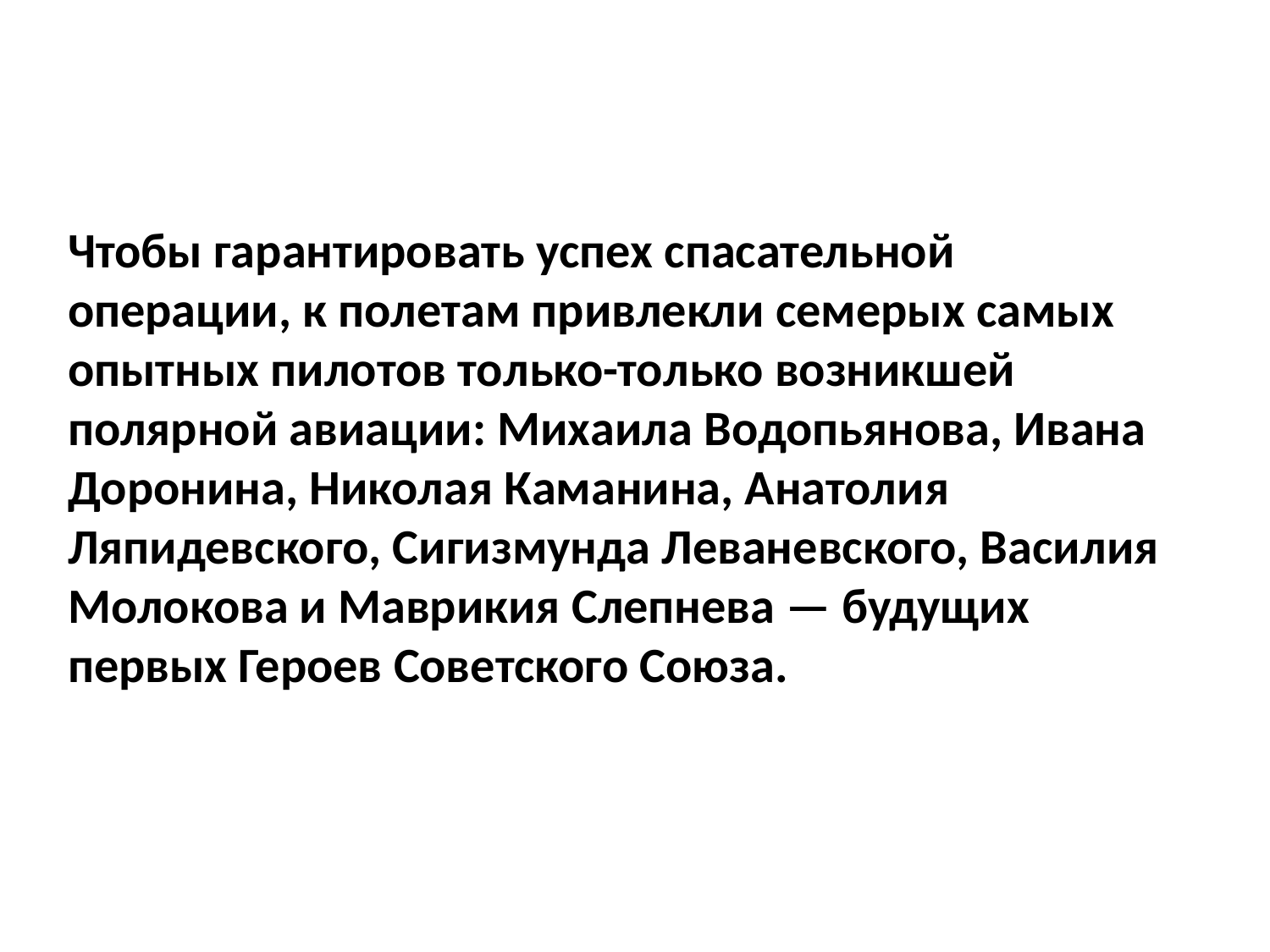

# Чтобы гарантировать успех спасательной операции, к полетам привлекли семерых самых опытных пилотов только-только возникшей полярной авиации: Михаила Водопьянова, Ивана Доронина, Николая Каманина, Анатолия Ляпидевского, Сигизмунда Леваневского, Василия Молокова и Маврикия Слепнева — будущих первых Героев Советского Союза.